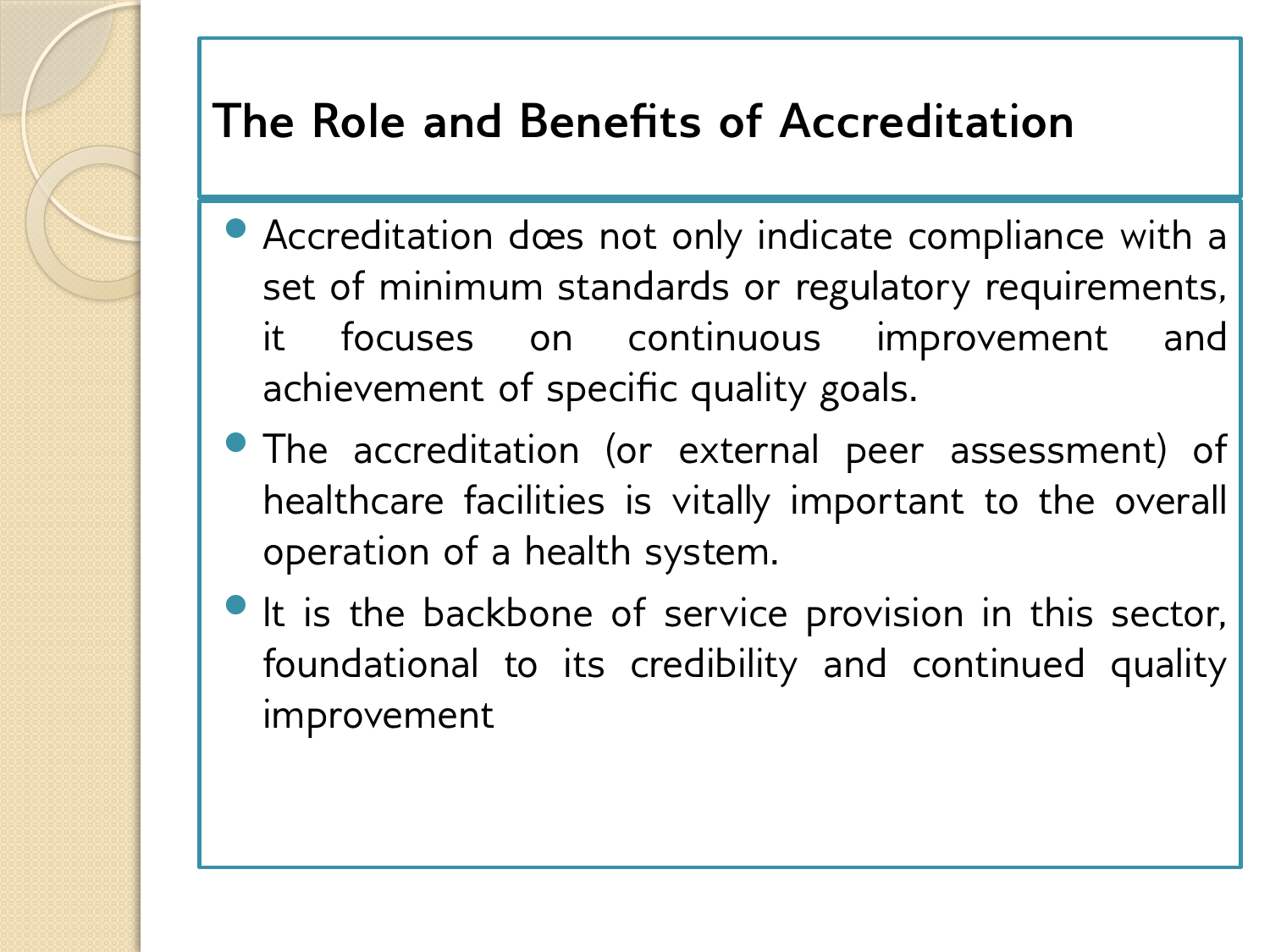

# The Role and Benefits of Accreditation
Accreditation does not only indicate compliance with a set of minimum standards or regulatory requirements, it focuses on continuous improvement and achievement of specific quality goals.
The accreditation (or external peer assessment) of healthcare facilities is vitally important to the overall operation of a health system.
It is the backbone of service provision in this sector, foundational to its credibility and continued quality improvement